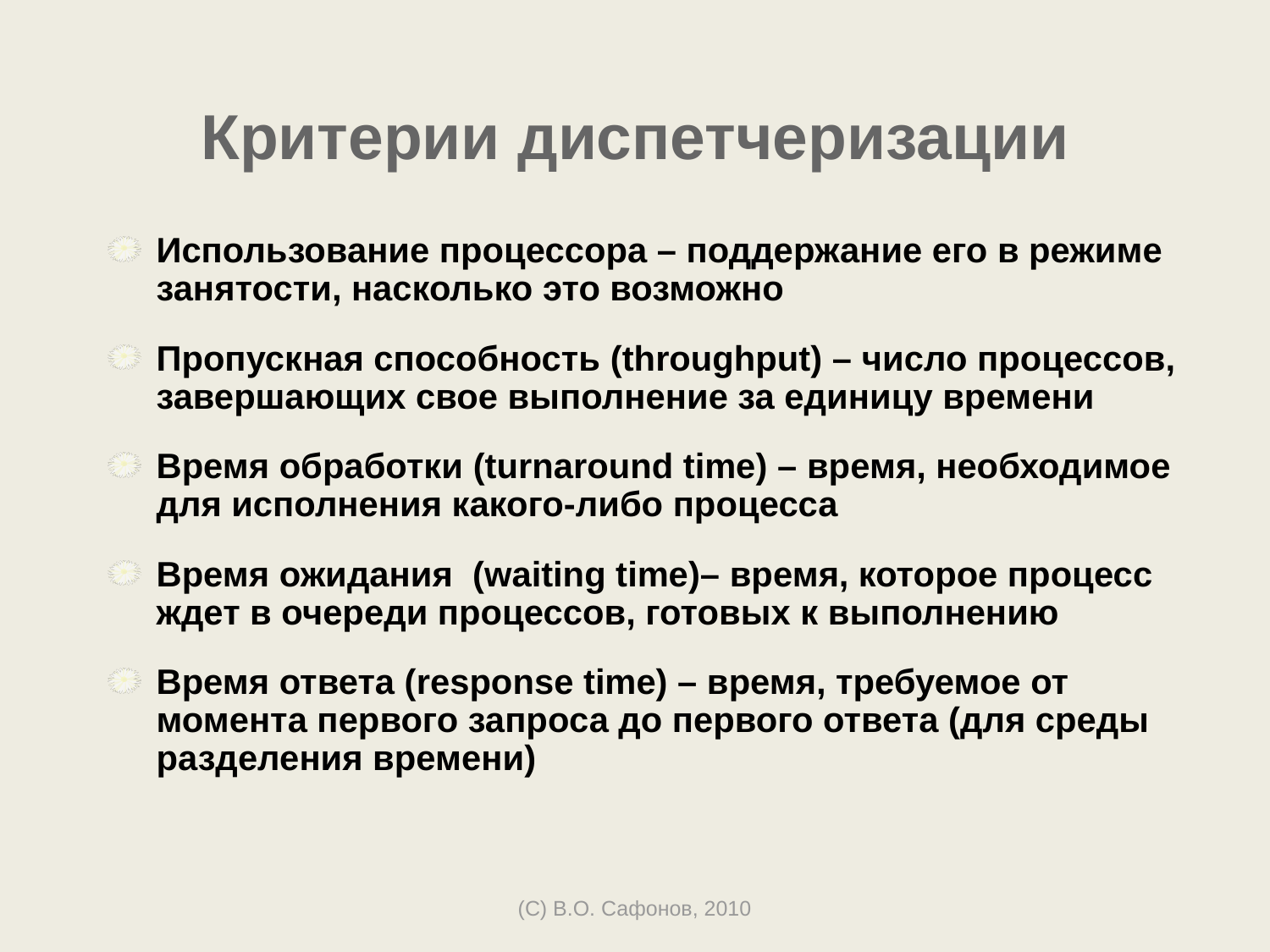

# Критерии диспетчеризации
Использование процессора – поддержание его в режиме занятости, насколько это возможно
Пропускная способность (throughput) – число процессов, завершающих свое выполнение за единицу времени
Время обработки (turnaround time) – время, необходимое для исполнения какого-либо процесса
Время ожидания  (waiting time)– время, которое процесс ждет в очереди процессов, готовых к выполнению
Время ответа (response time) – время, требуемое от момента первого запроса до первого ответа (для среды разделения времени)
(C) В.О. Сафонов, 2010